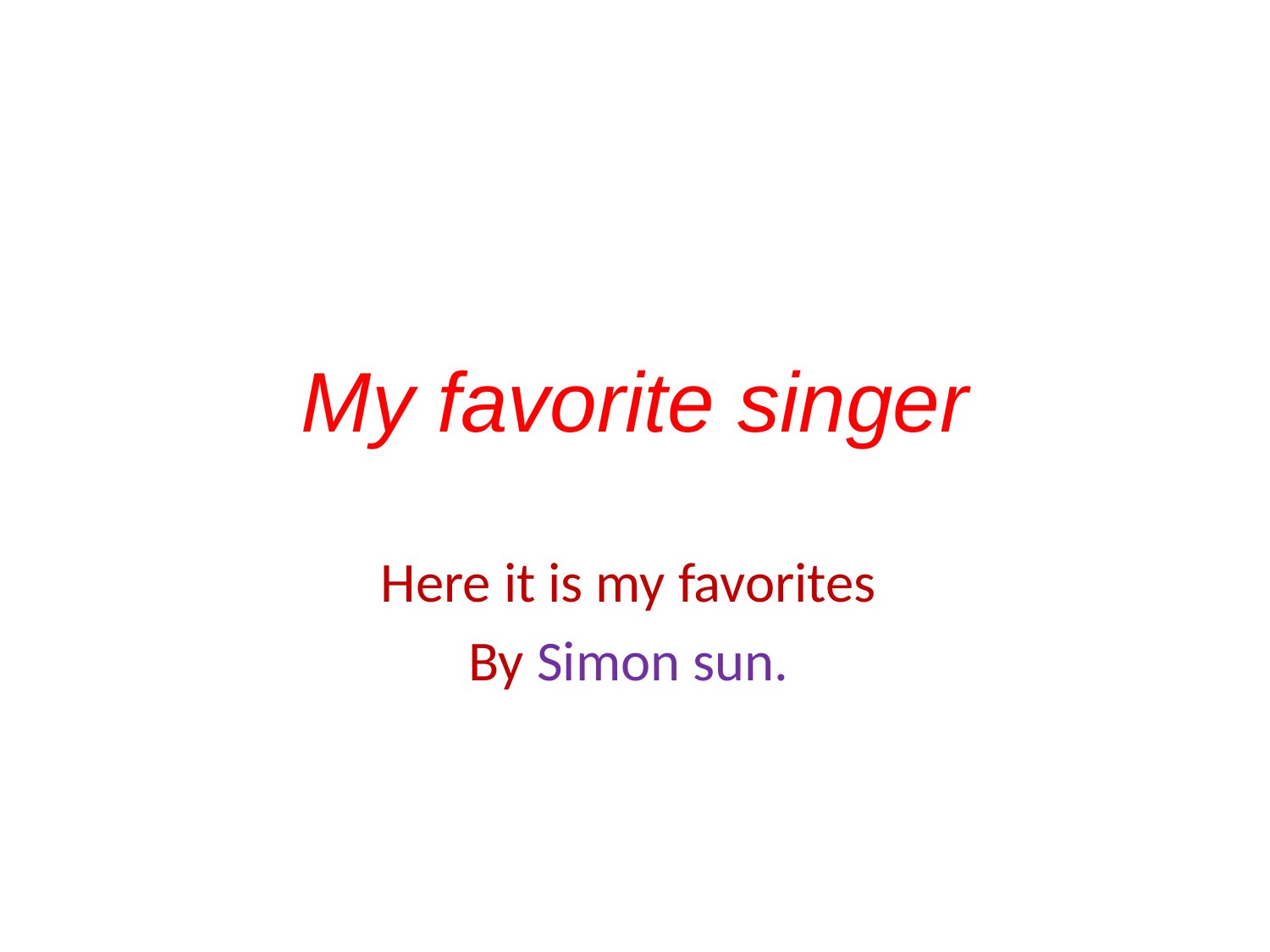

# My favorite singer
Here it is my favorites
By Simon sun.